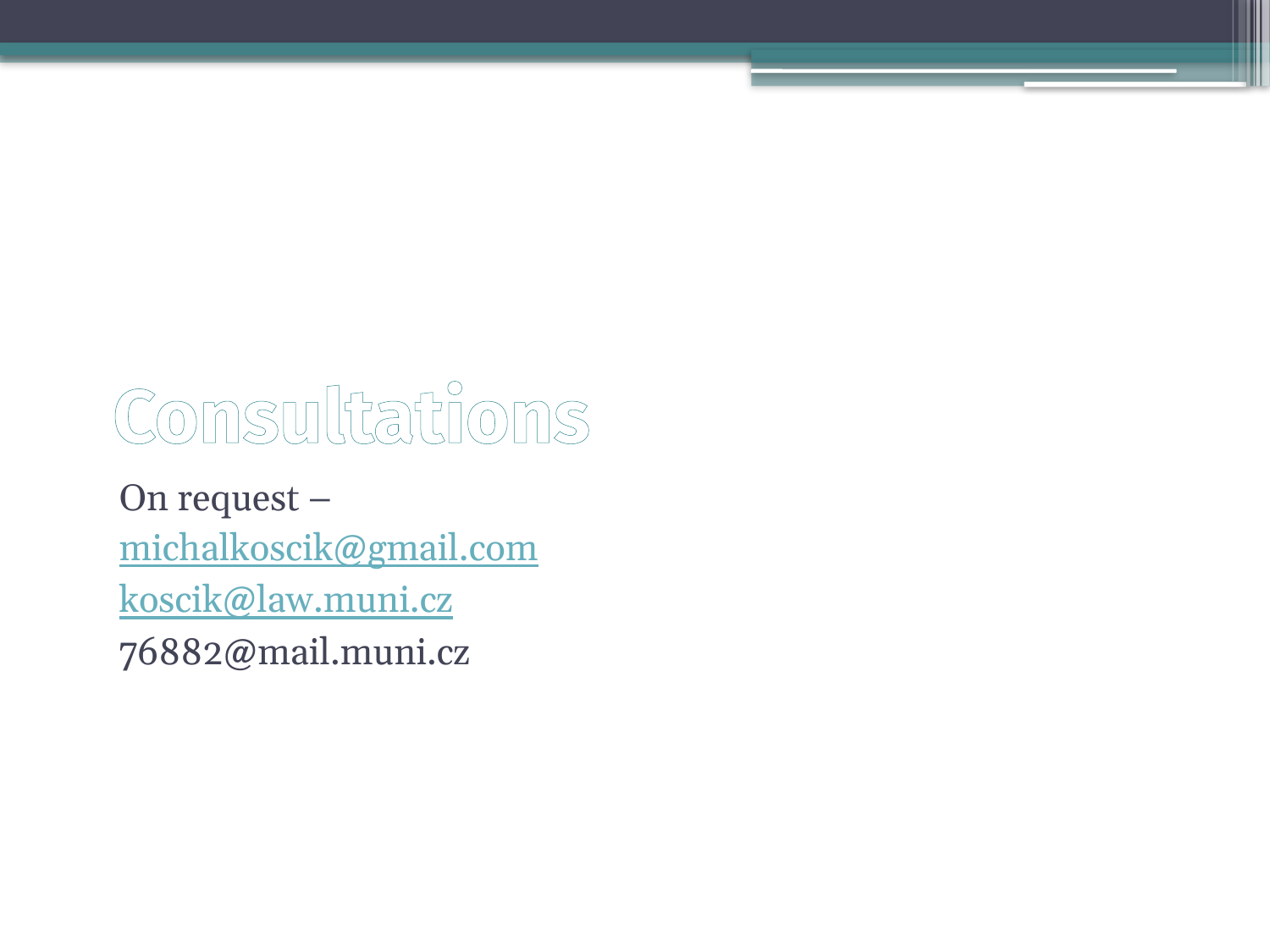

# Consultations
On request –
michalkoscik@gmail.com
koscik@law.muni.cz
76882@mail.muni.cz